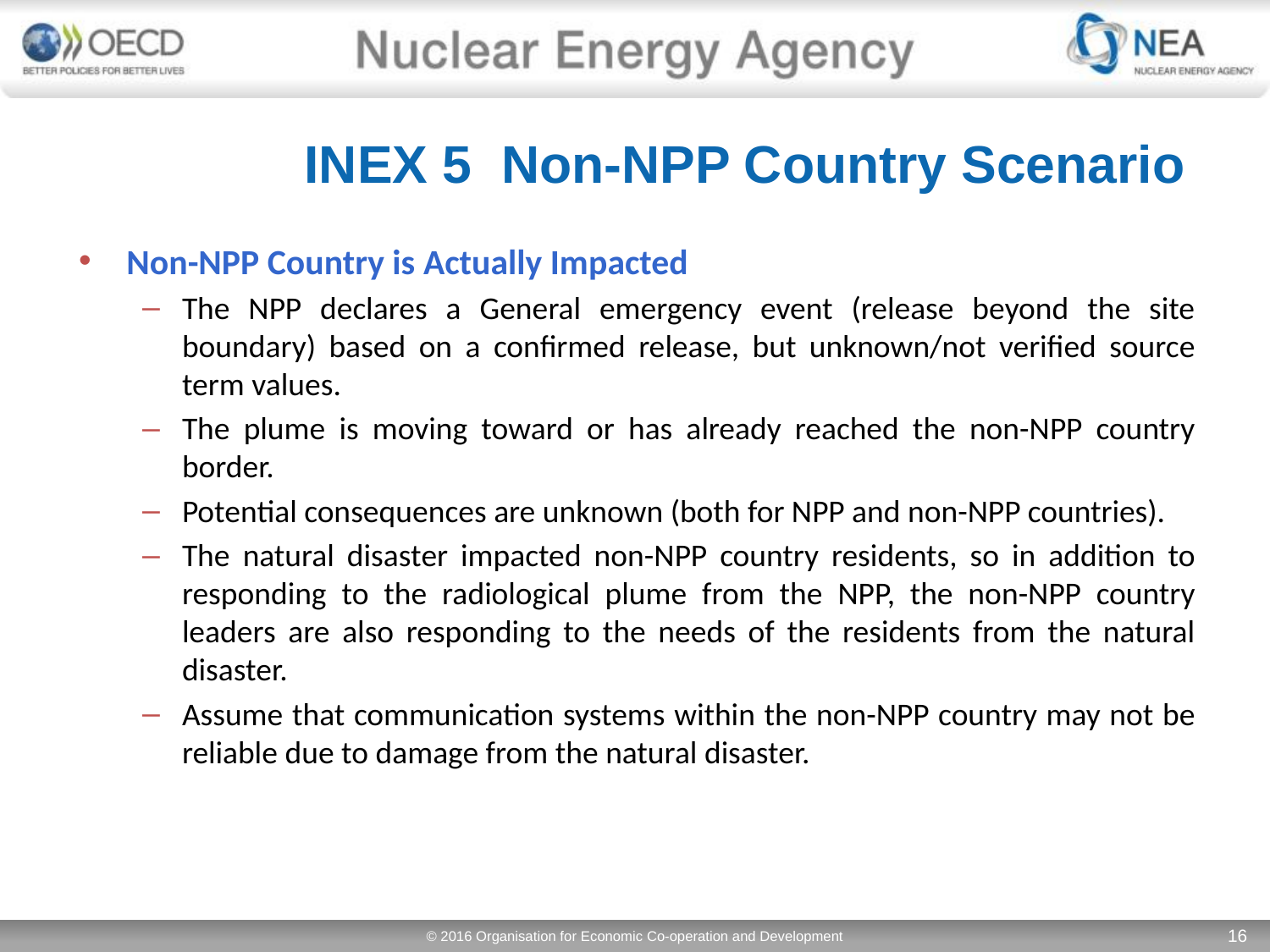

INEX 5  Non-NPP Country Scenario
Non-NPP Country is Actually Impacted
The NPP declares a General emergency event (release beyond the site boundary) based on a confirmed release, but unknown/not verified source term values.
The plume is moving toward or has already reached the non-NPP country border.
Potential consequences are unknown (both for NPP and non-NPP countries).
The natural disaster impacted non-NPP country residents, so in addition to responding to the radiological plume from the NPP, the non-NPP country leaders are also responding to the needs of the residents from the natural disaster.
Assume that communication systems within the non-NPP country may not be reliable due to damage from the natural disaster.